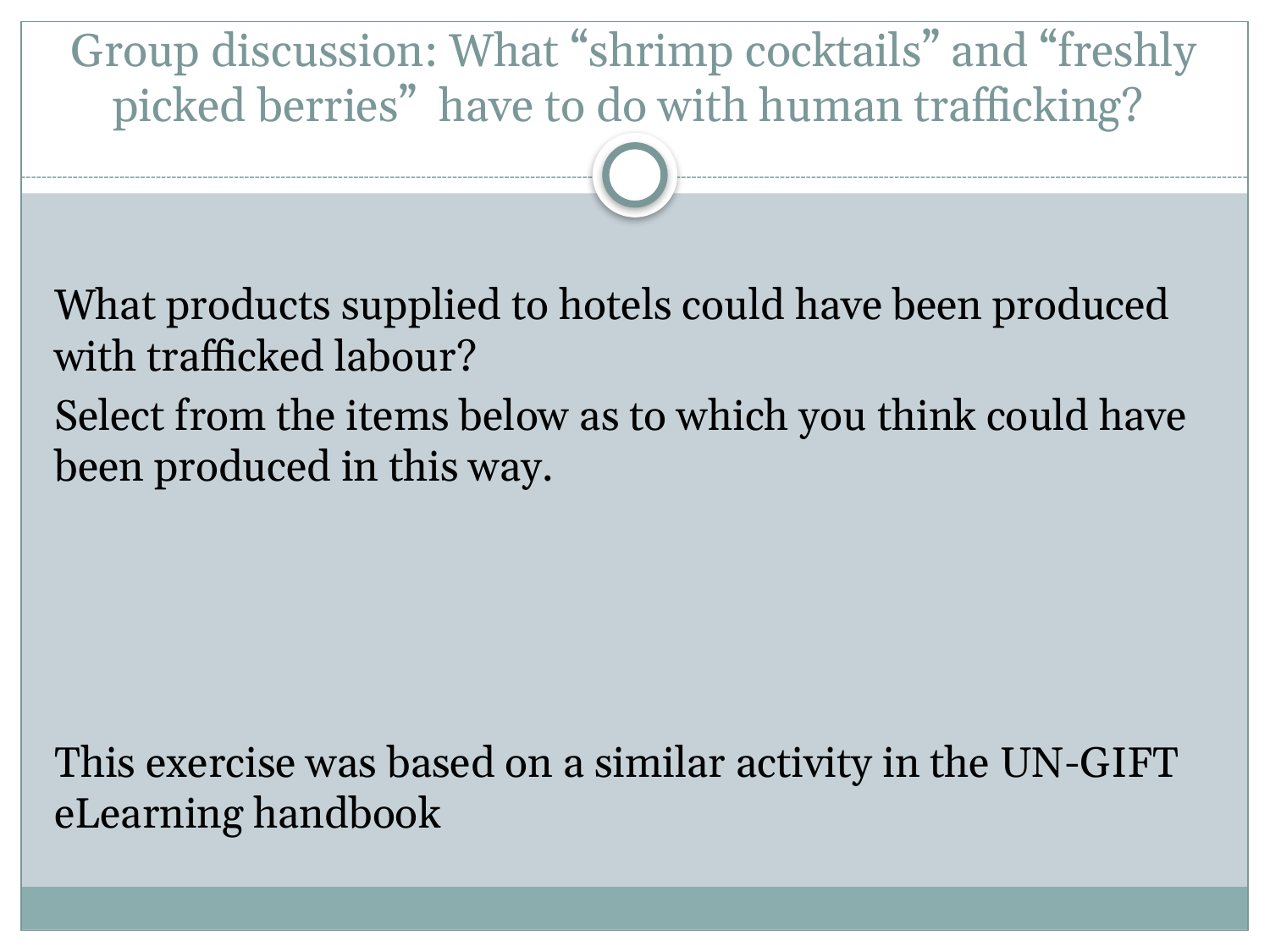

# Group discussion: What “shrimp cocktails” and “freshly picked berries”  have to do with human trafficking?

What products supplied to hotels could have been produced with trafficked labour?
Select from the items below as to which you think could have been produced in this way.

This exercise was based on a similar activity in the UN-GIFT eLearning handbook